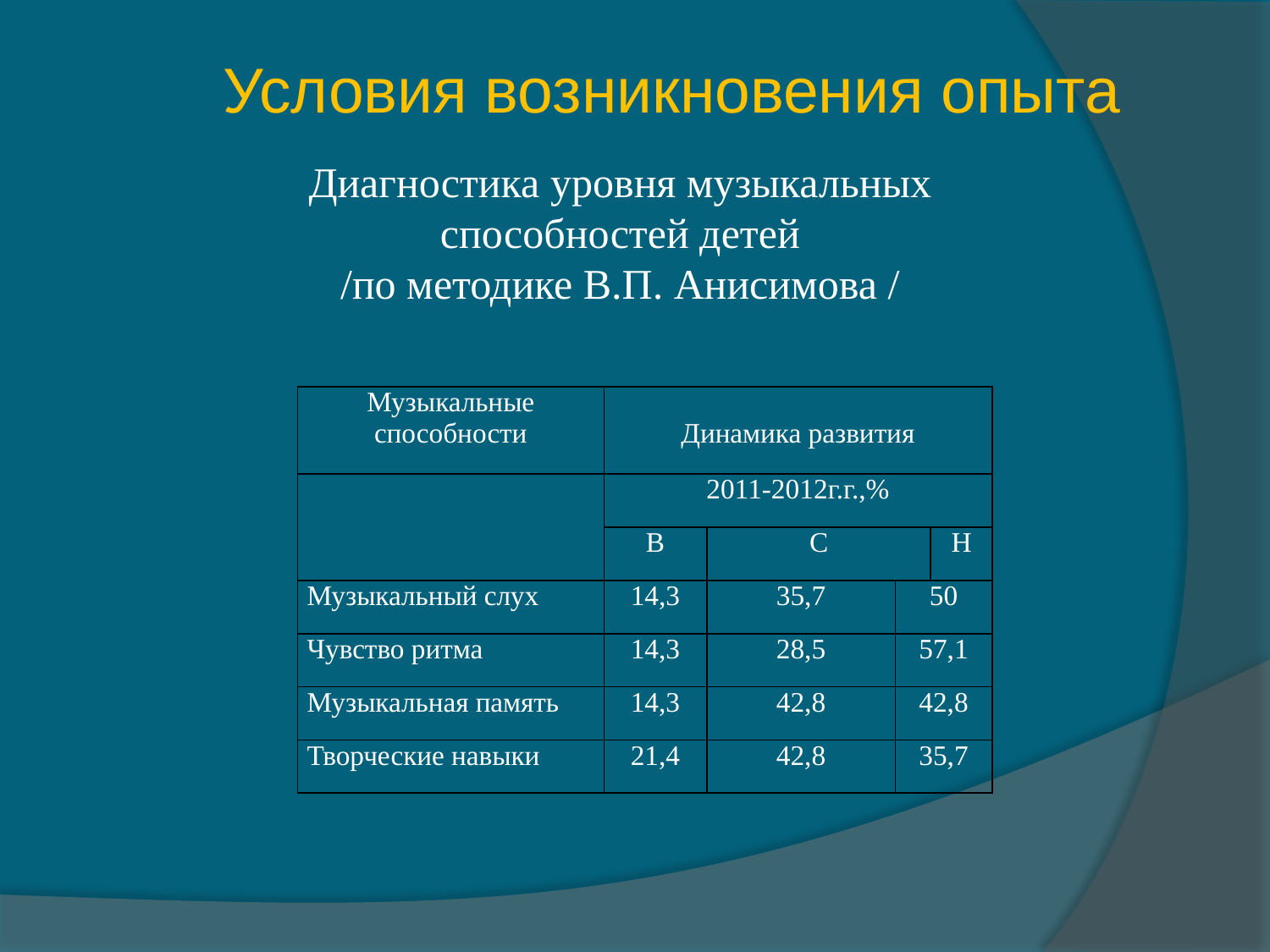

# Условия возникновения опыта
Диагностика уровня музыкальных
способностей детей
/по методике В.П. Анисимова /
| Музыкальные способности | Динамика развития |  |  |  |
| --- | --- | --- | --- | --- |
|  | 2011-2012г.г.,% |  |  |  |
|  | В | С |  | Н |
| Музыкальный слух | 14,3 | 35,7 | 50 |  |
| Чувство ритма | 14,3 | 28,5 | 57,1 |  |
| Музыкальная память | 14,3 | 42,8 | 42,8 |  |
| Творческие навыки | 21,4 | 42,8 | 35,7 |  |